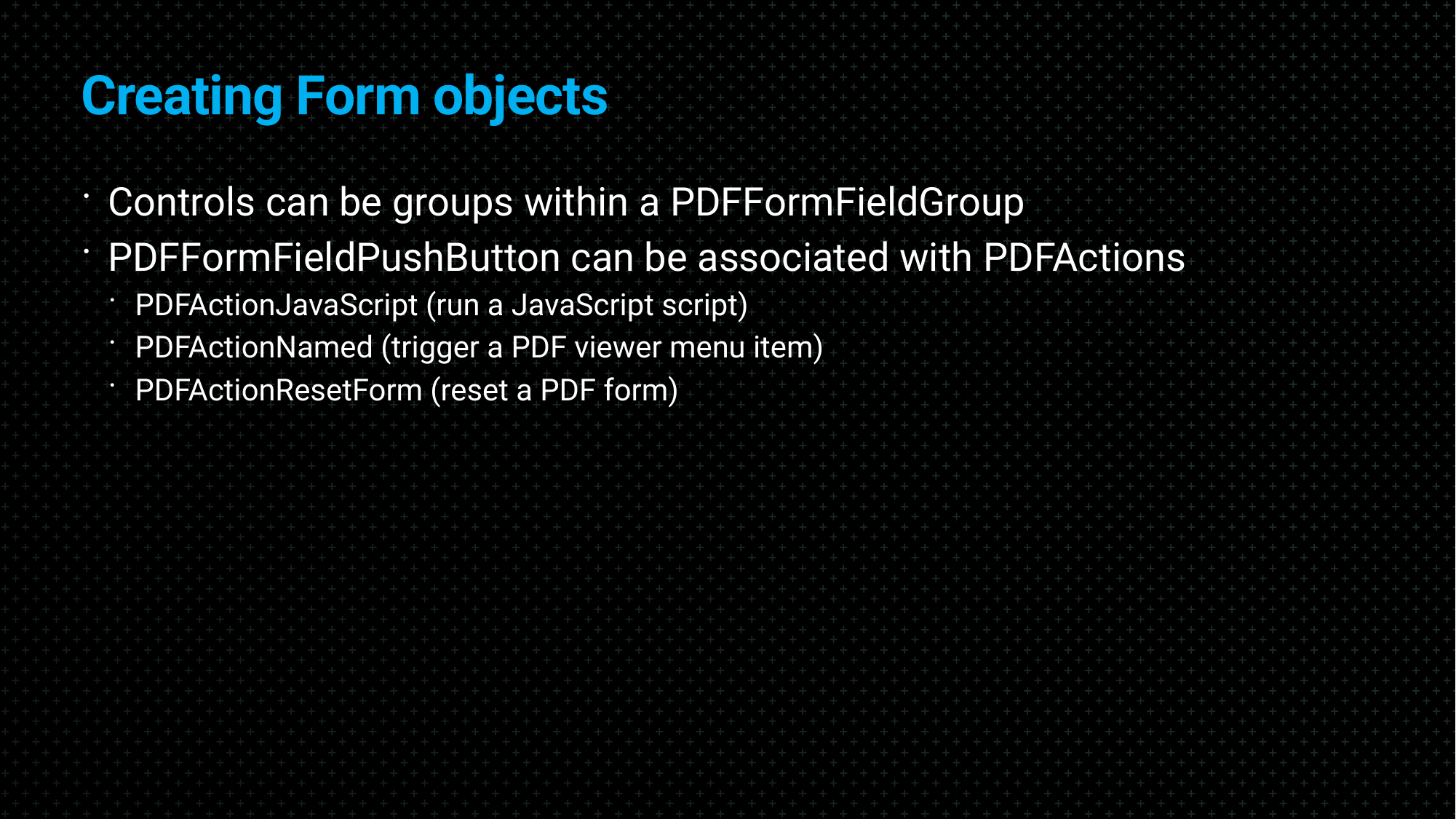

# Creating Form objects
Controls can be groups within a PDFFormFieldGroup
PDFFormFieldPushButton can be associated with PDFActions
PDFActionJavaScript (run a JavaScript script)
PDFActionNamed (trigger a PDF viewer menu item)
PDFActionResetForm (reset a PDF form)